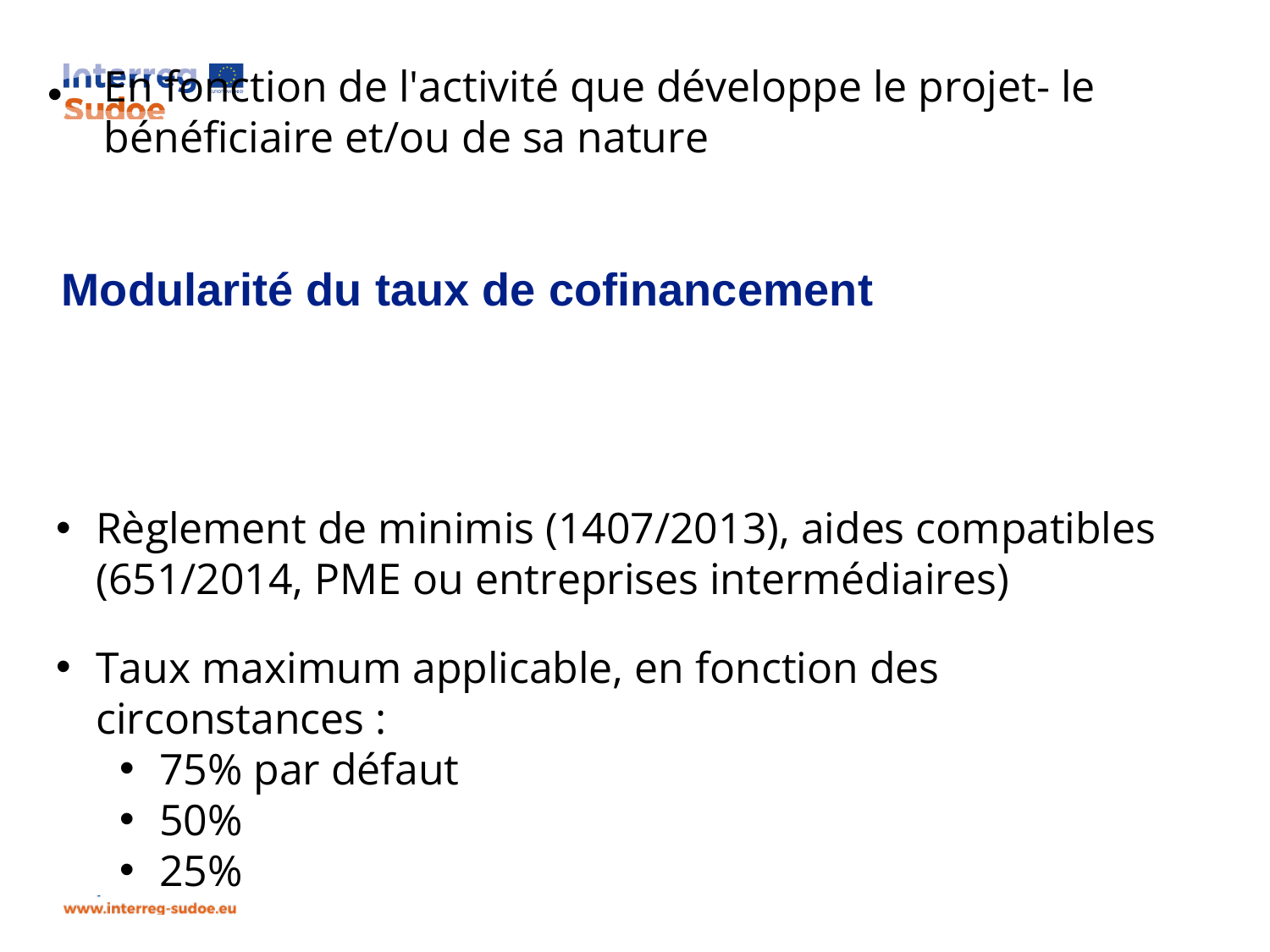

En fonction de l'activité que développe le projet- le bénéficiaire et/ou de sa nature

# Modularité du taux de cofinancement

Règlement de minimis (1407/2013), aides compatibles (651/2014, PME ou entreprises intermédiaires)
Taux maximum applicable, en fonction des circonstances :
75% par défaut
50%
25%